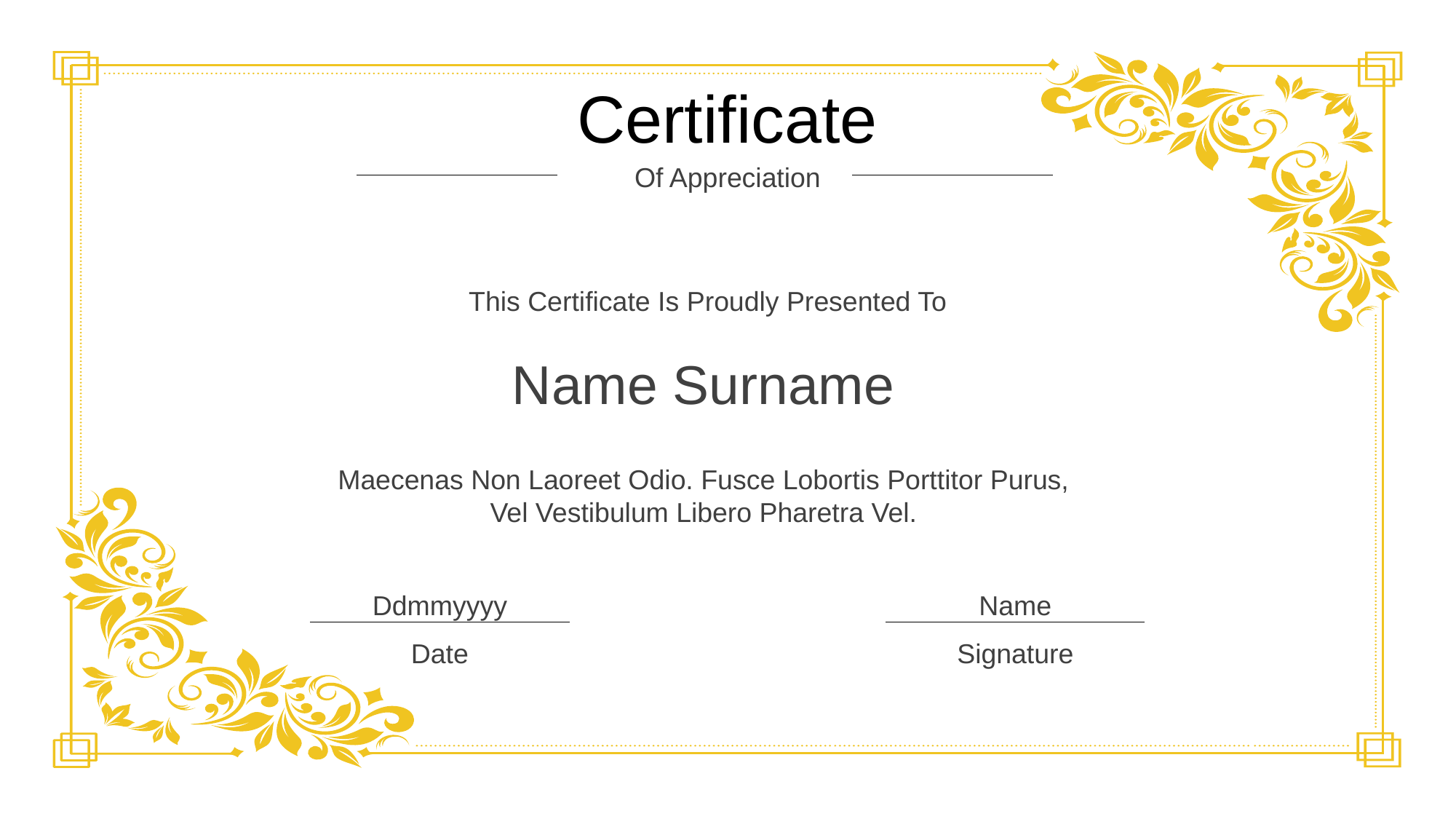

Certificate
Of Appreciation
This Certificate Is Proudly Presented To
Name Surname
Maecenas Non Laoreet Odio. Fusce Lobortis Porttitor Purus, Vel Vestibulum Libero Pharetra Vel.
Ddmmyyyy
Name
Date
Signature